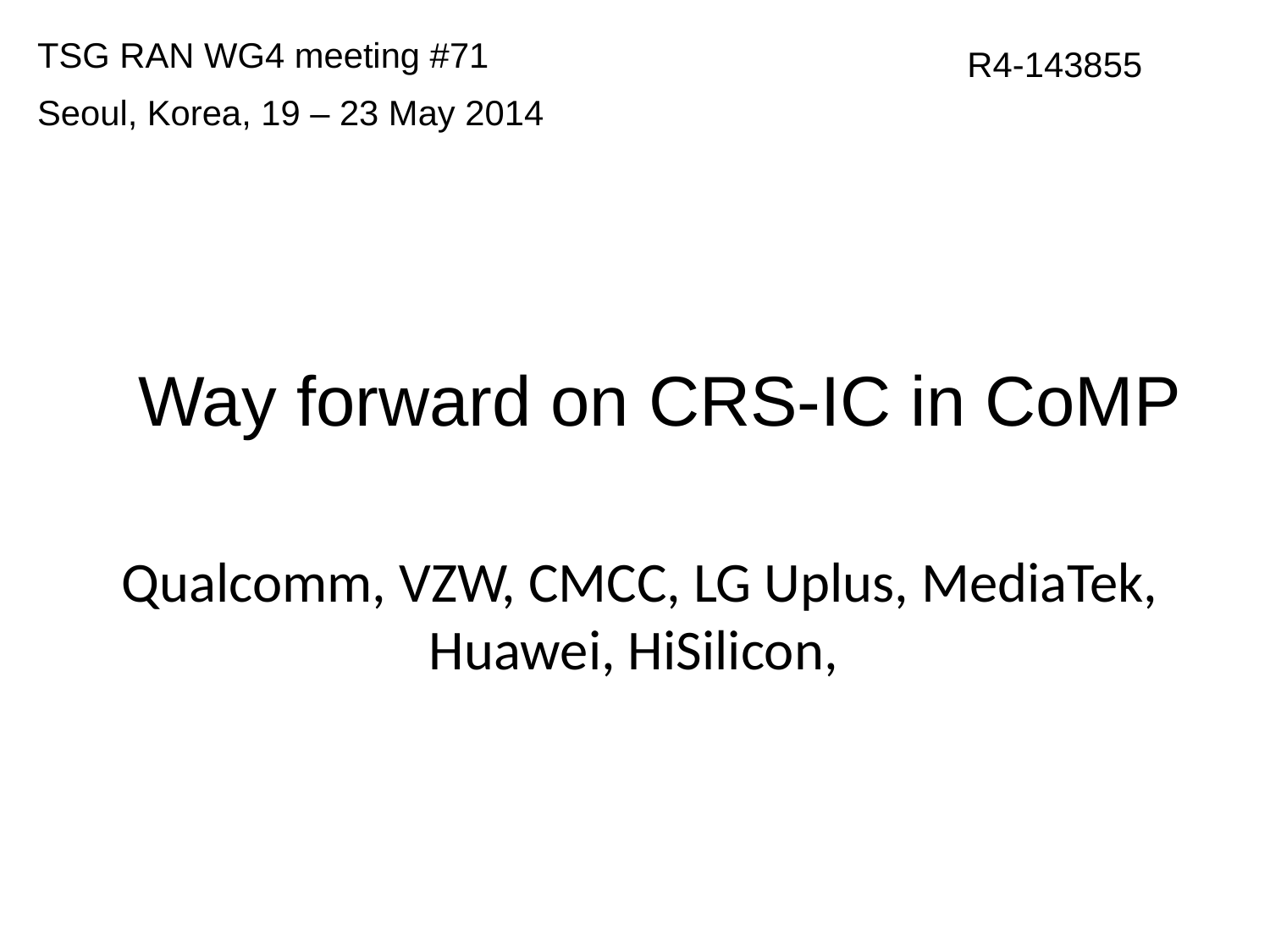

TSG RAN WG4 meeting #71
Seoul, Korea, 19 – 23 May 2014
R4-143855
# Way forward on CRS-IC in CoMP
Qualcomm, VZW, CMCC, LG Uplus, MediaTek, Huawei, HiSilicon,